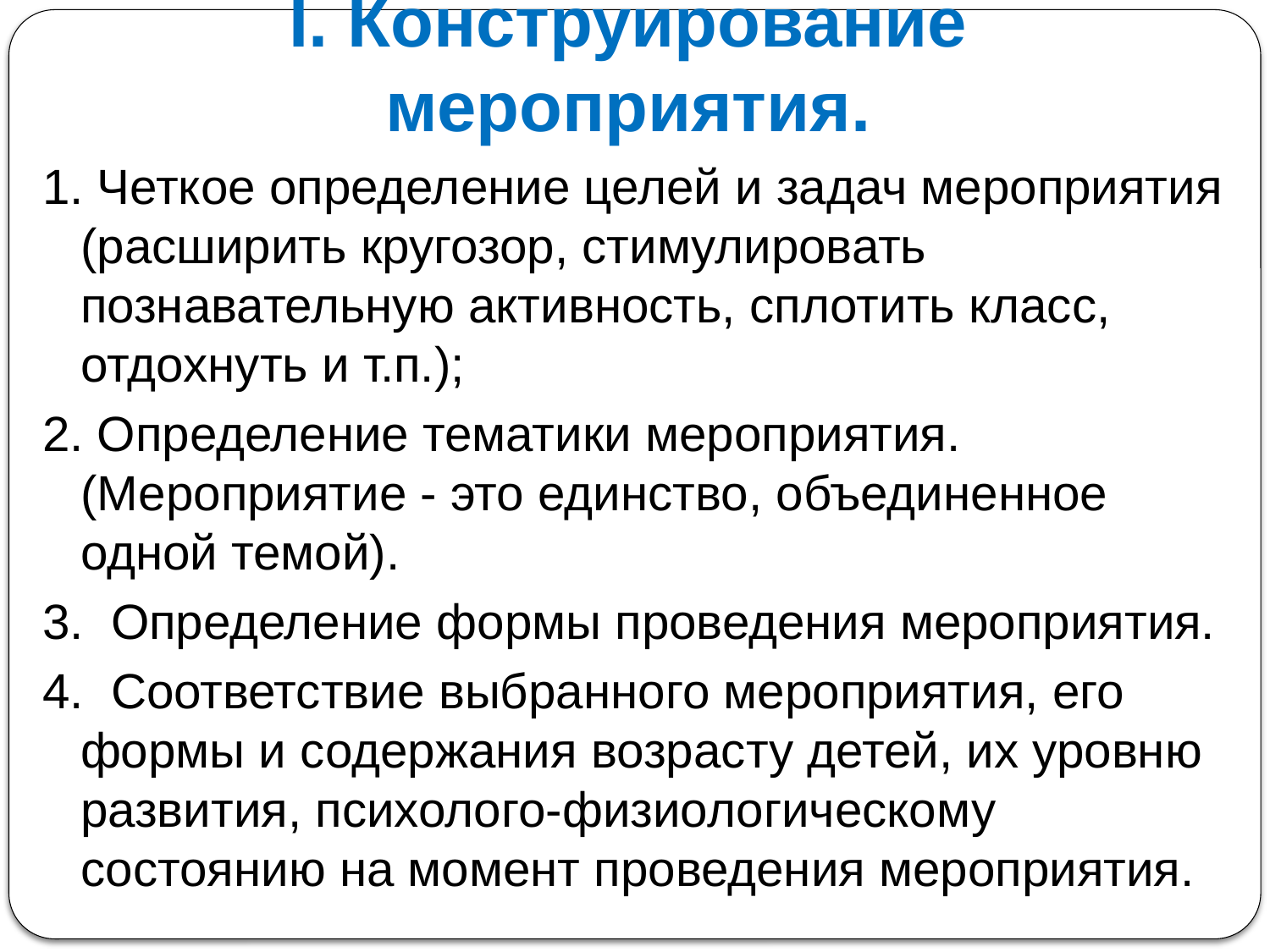

# I. Конструирование мероприятия.
1. Четкое определение целей и задач мероприятия (расширить кругозор, стимулировать познавательную активность, сплотить класс, отдохнуть и т.п.);
2. Определение тематики мероприятия. (Мероприятие - это единство, объединенное одной темой).
3.  Определение формы проведения мероприятия.
4.  Соответствие выбранного мероприятия, его формы и содержания возрасту детей, их уровню развития, психолого-физиологическому состоянию на момент проведения мероприятия.